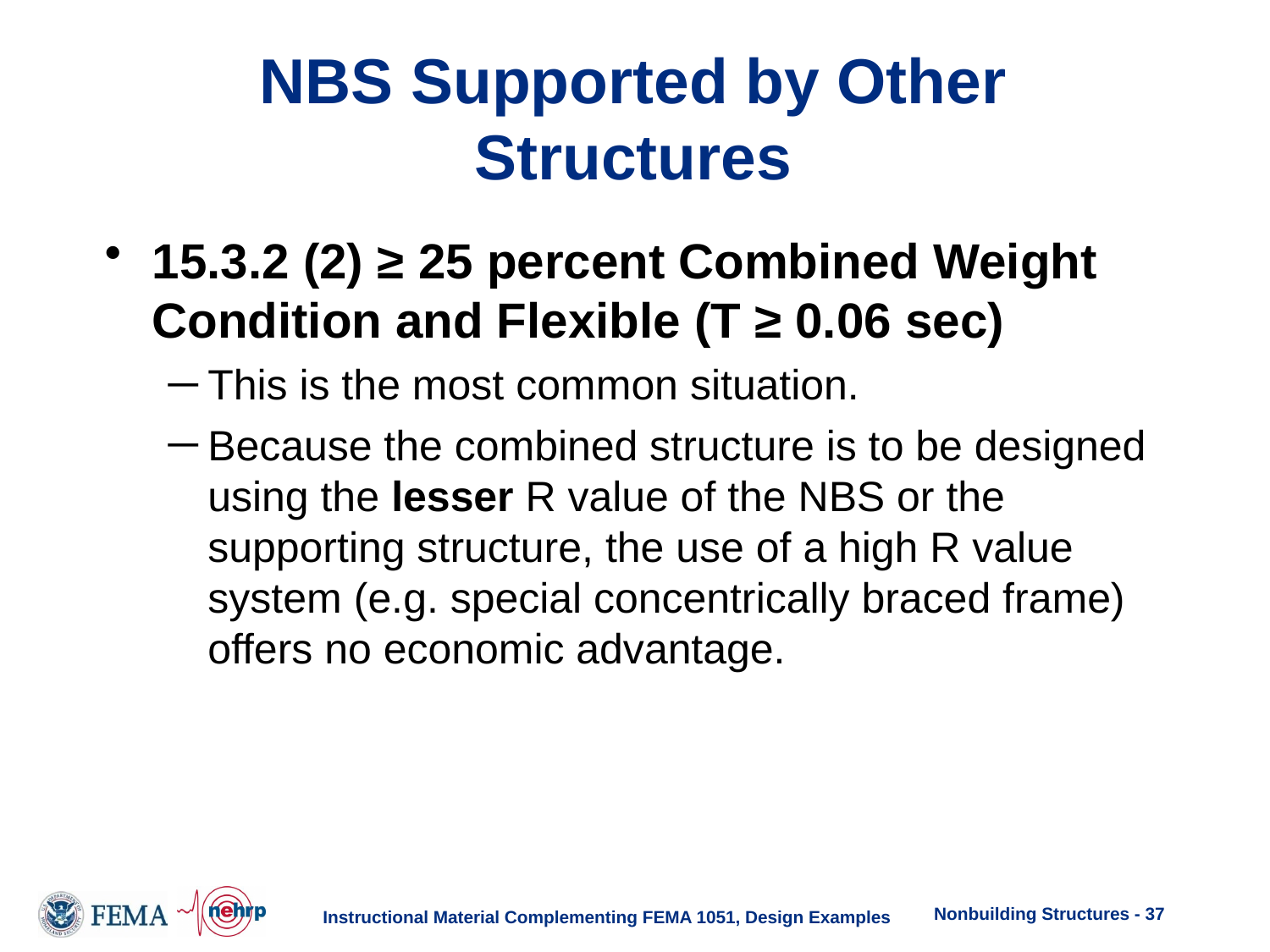

# NBS Supported by Other Structures
15.3.2 (2) ≥ 25 percent Combined Weight Condition and Flexible (T ≥ 0.06 sec)
This is the most common situation.
Because the combined structure is to be designed using the lesser R value of the NBS or the supporting structure, the use of a high R value system (e.g. special concentrically braced frame) offers no economic advantage.
Nonbuilding Structures - 37
Instructional Material Complementing FEMA 1051, Design Examples